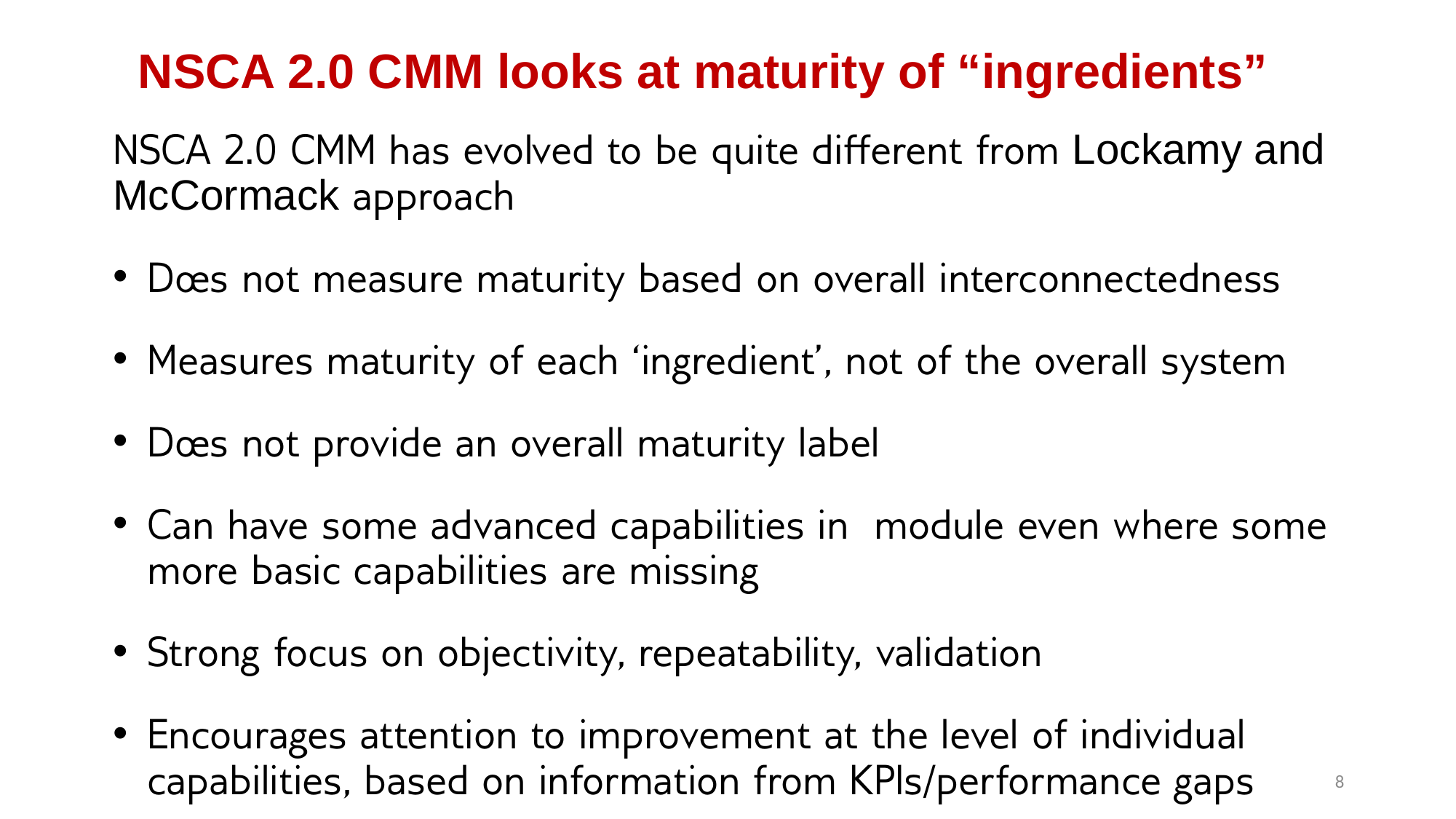

NSCA 2.0 CMM looks at maturity of “ingredients”
NSCA 2.0 CMM has evolved to be quite different from Lockamy and McCormack approach
Does not measure maturity based on overall interconnectedness
Measures maturity of each ‘ingredient’, not of the overall system
Does not provide an overall maturity label
Can have some advanced capabilities in  module even where some more basic capabilities are missing
Strong focus on objectivity, repeatability, validation
Encourages attention to improvement at the level of individual capabilities, based on information from KPIs/performance gaps
8